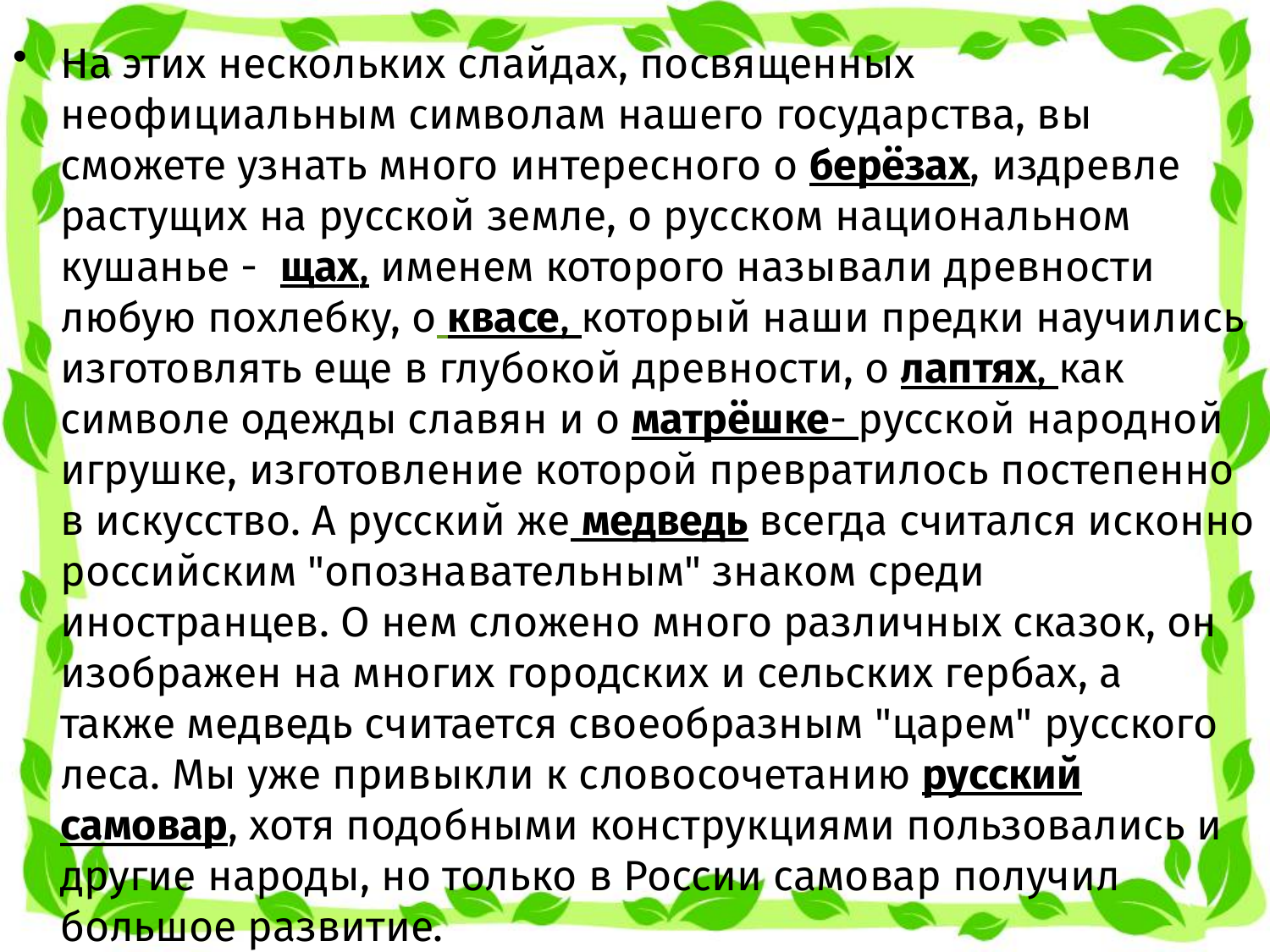

На этих нескольких слайдах, посвященных неофициальным символам нашего государства, вы сможете узнать много интересного о берёзах, издревле растущих на русской земле, о русском национальном кушанье -  щах, именем которого называли древности любую похлебку, о квасе, который наши предки научились изготовлять еще в глубокой древности, о лаптях, как символе одежды славян и о матрёшке- русской народной игрушке, изготовление которой превратилось постепенно в искусство. А русский же медведь всегда считался исконно российским "опознавательным" знаком среди иностранцев. О нем сложено много различных сказок, он изображен на многих городских и сельских гербах, а  также медведь считается своеобразным "царем" русского леса. Мы уже привыкли к словосочетанию русский самовар, хотя подобными конструкциями пользовались и другие народы, но только в России самовар получил большое развитие.